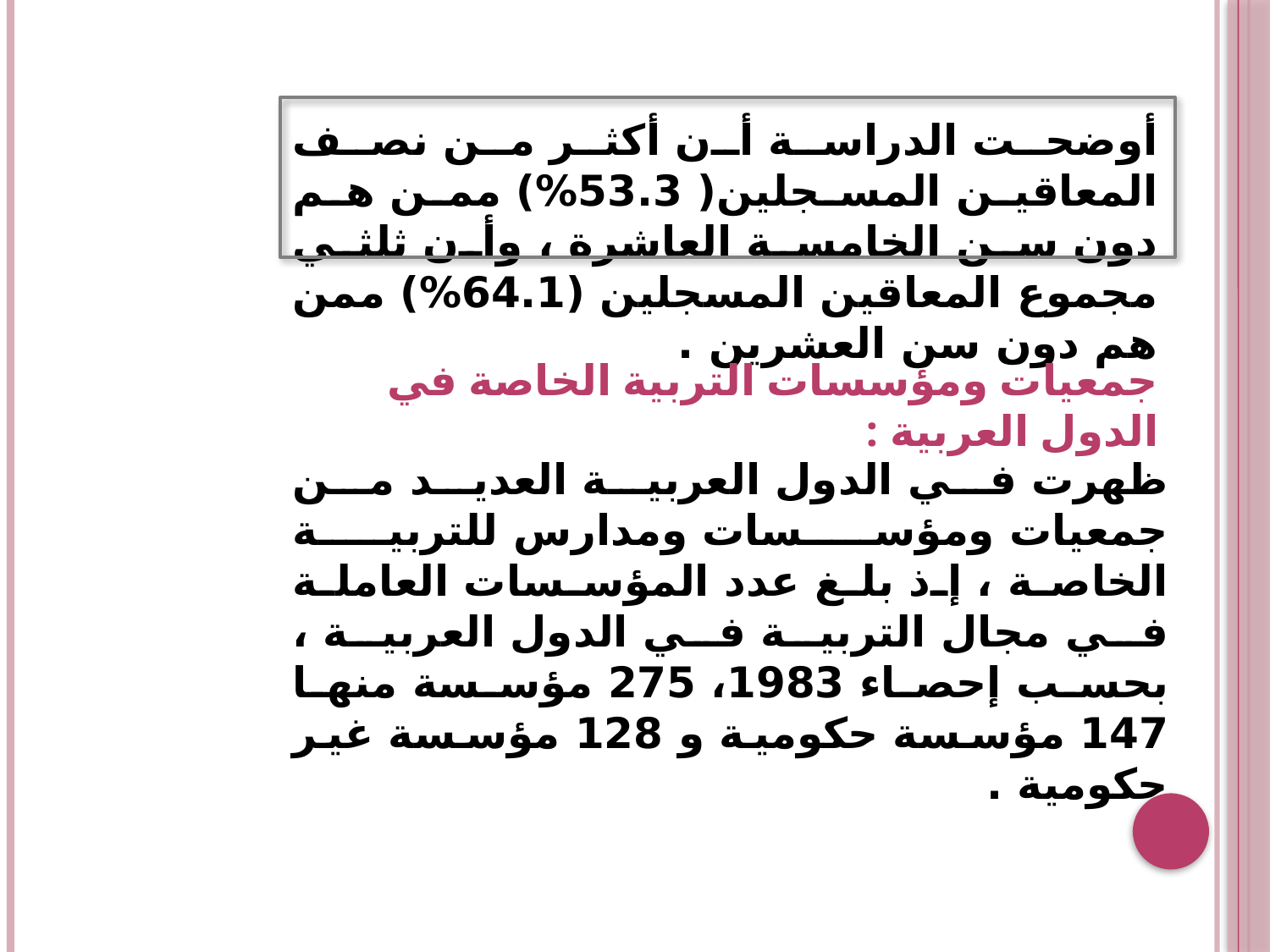

أوضحت الدراسة أن أكثر من نصف المعاقين المسجلين( 53.3%) ممن هم دون سن الخامسة العاشرة ، وأن ثلثي مجموع المعاقين المسجلين (64.1%) ممن هم دون سن العشرين .
جمعيات ومؤسسات التربية الخاصة في الدول العربية :
ظهرت في الدول العربية العديد من جمعيات ومؤسسات ومدارس للتربية الخاصة ، إذ بلغ عدد المؤسسات العاملة في مجال التربية في الدول العربية ، بحسب إحصاء 1983، 275 مؤسسة منها 147 مؤسسة حكومية و 128 مؤسسة غير حكومية .